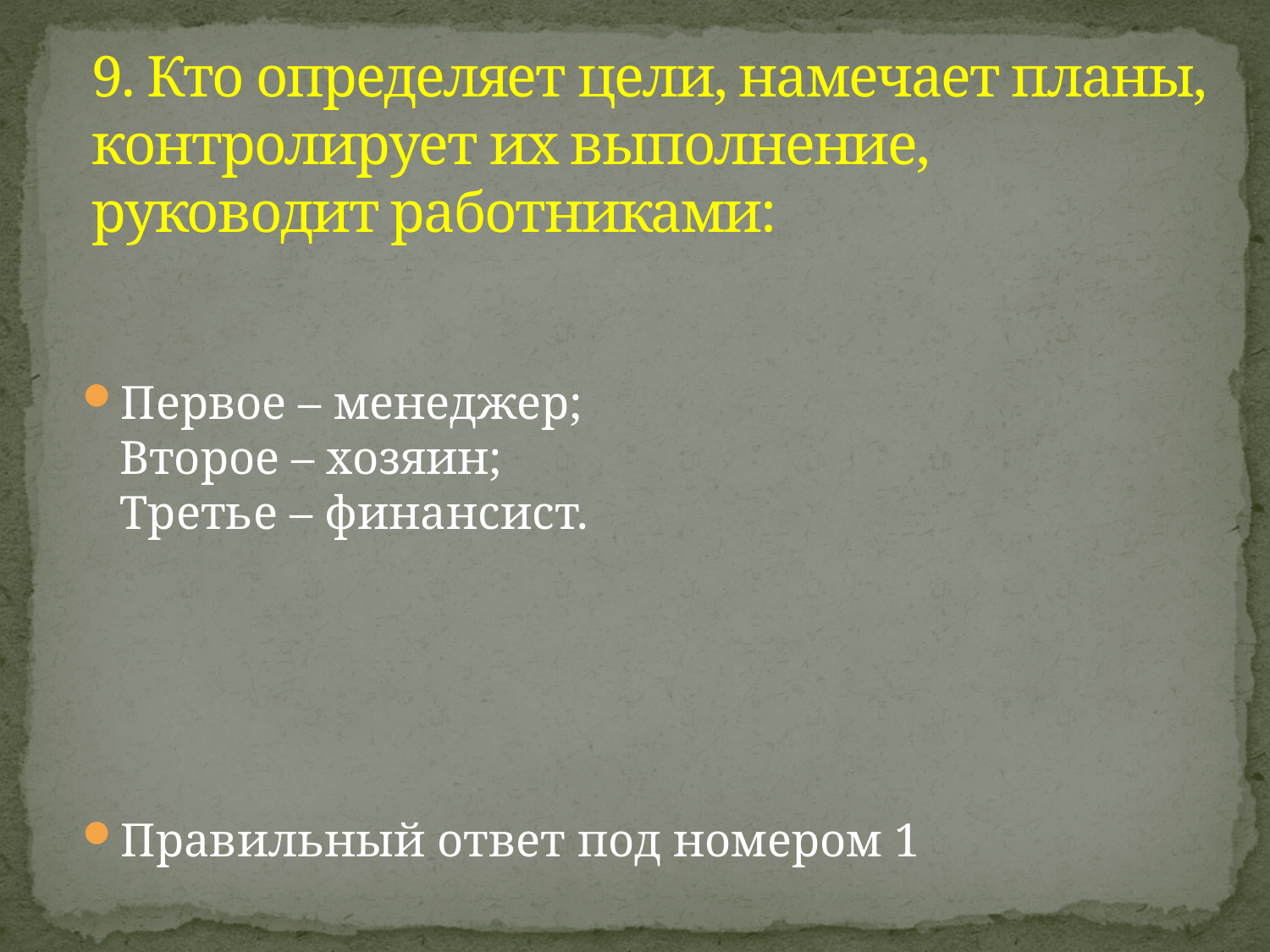

# 9. Кто определяет цели, намечает планы, контролирует их выполнение, руководит работниками:
Первое – менеджер;
Второе – хозяин;
Третье – финансист.

Правильный ответ под номером 1